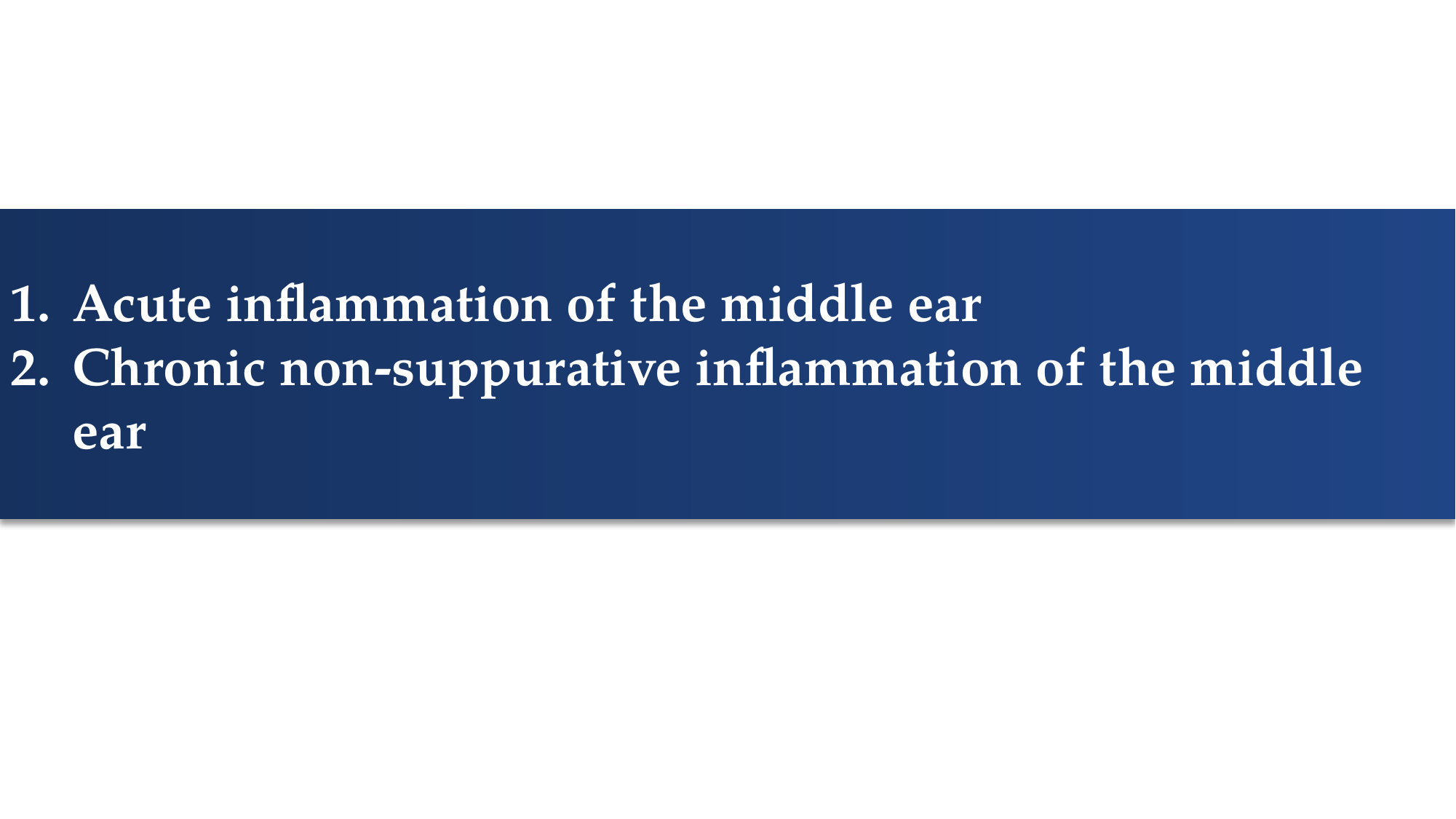

Acute inflammation of the middle ear
Chronic non-suppurative inflammation of the middle ear